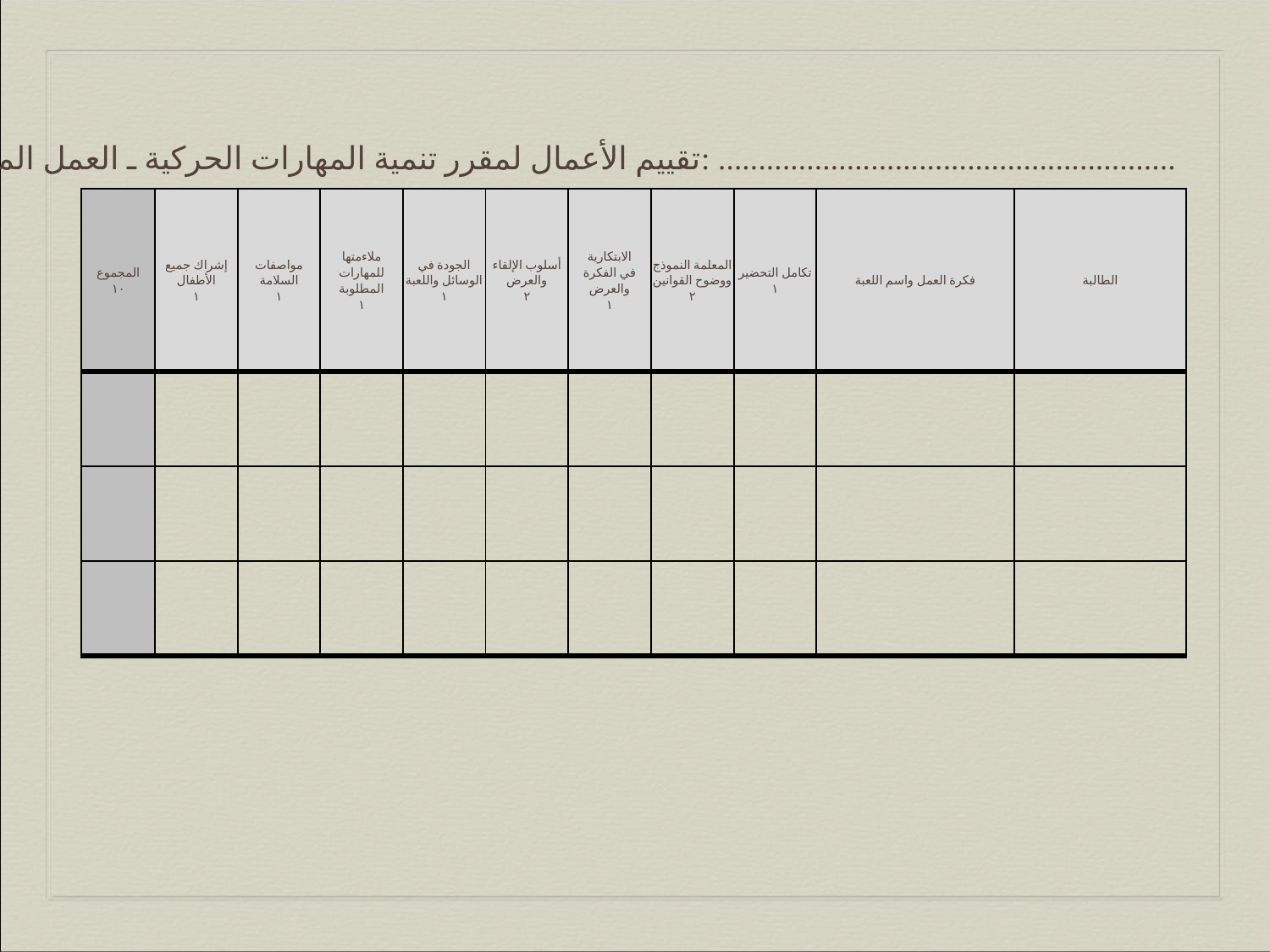

تقييم الأعمال لمقرر تنمية المهارات الحركية ـ العمل المطلوب: .........................................................
| المجموع ١٠ | إشراك جميع الأطفال ١ | مواصفات السلامة ١ | ملاءمتها للمهارات المطلوبة ١ | الجودة في الوسائل واللعبة ١ | أسلوب الإلقاء والعرض ٢ | الابتكارية في الفكرة والعرض ١ | المعلمة النموذج ووضوح القوانين ٢ | تكامل التحضير ١ | فكرة العمل واسم اللعبة | الطالبة |
| --- | --- | --- | --- | --- | --- | --- | --- | --- | --- | --- |
|  |  |  |  |  |  |  |  |  |  |  |
|  |  |  |  |  |  |  |  |  |  |  |
|  |  |  |  |  |  |  |  |  |  |  |